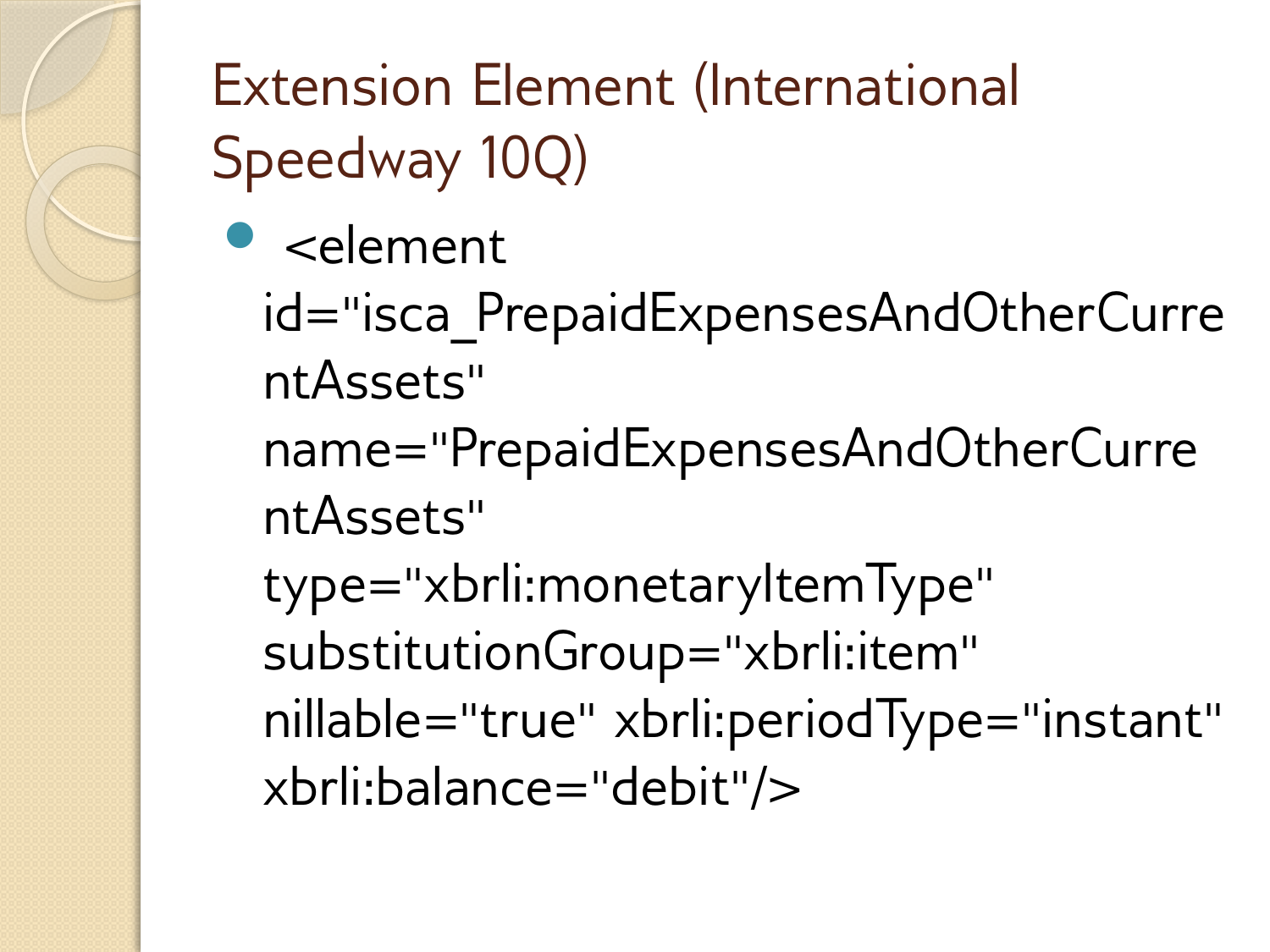

# Extension Element (International Speedway 10Q)
 <element id="isca_PrepaidExpensesAndOtherCurrentAssets" name="PrepaidExpensesAndOtherCurrentAssets" type="xbrli:monetaryItemType" substitutionGroup="xbrli:item" nillable="true" xbrli:periodType="instant" xbrli:balance="debit"/>